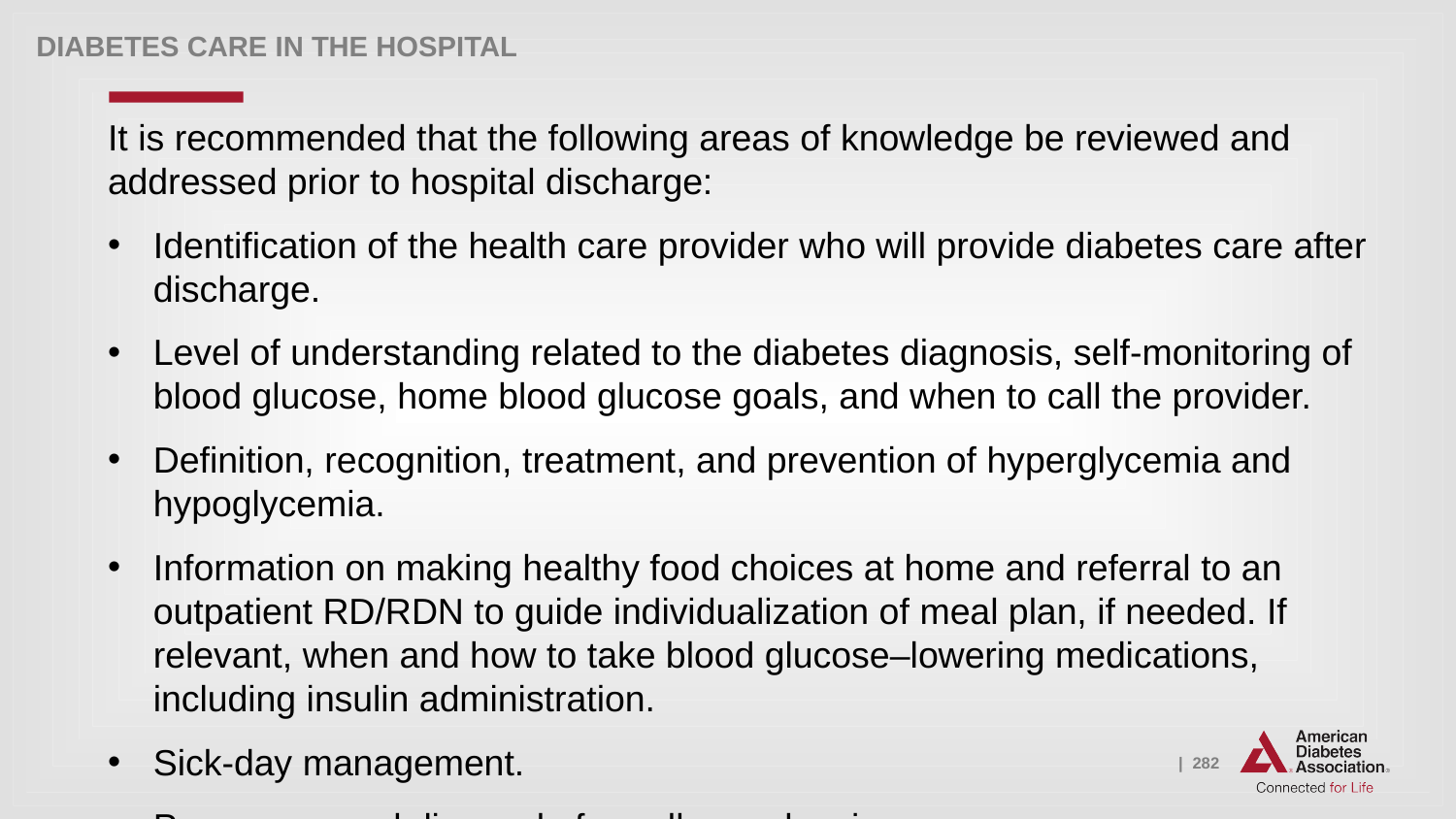

Diabetes care in the hospital
It is recommended that the following areas of knowledge be reviewed and addressed prior to hospital discharge:
Identification of the health care provider who will provide diabetes care after discharge.
Level of understanding related to the diabetes diagnosis, self-monitoring of blood glucose, home blood glucose goals, and when to call the provider.
Definition, recognition, treatment, and prevention of hyperglycemia and hypoglycemia.
Information on making healthy food choices at home and referral to an outpatient RD/RDN to guide individualization of meal plan, if needed. If relevant, when and how to take blood glucose–lowering medications, including insulin administration.
Sick-day management.
Proper use and disposal of needles and syringes.